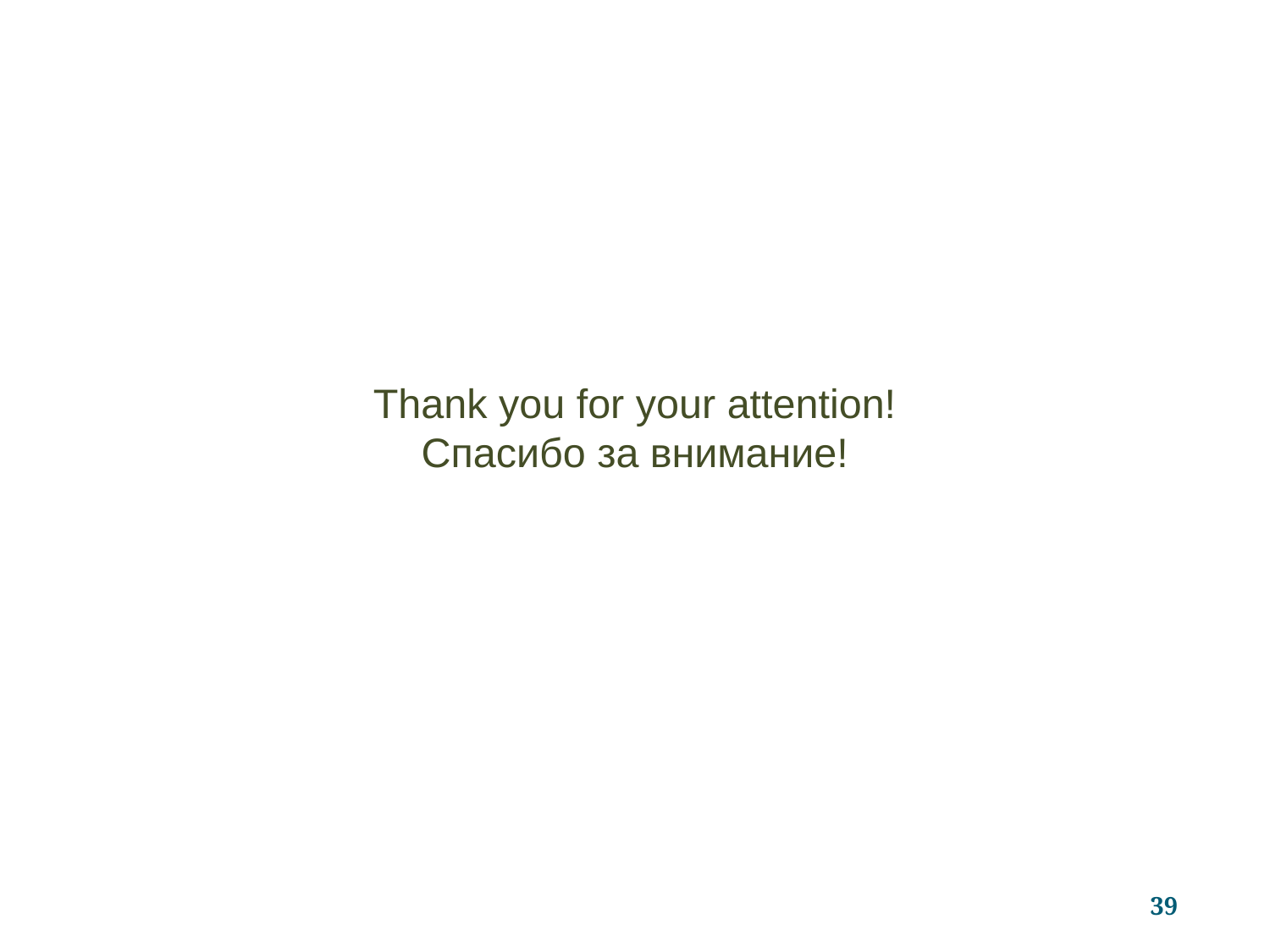

Thank you for your attention!
Спасибо за внимание!
39